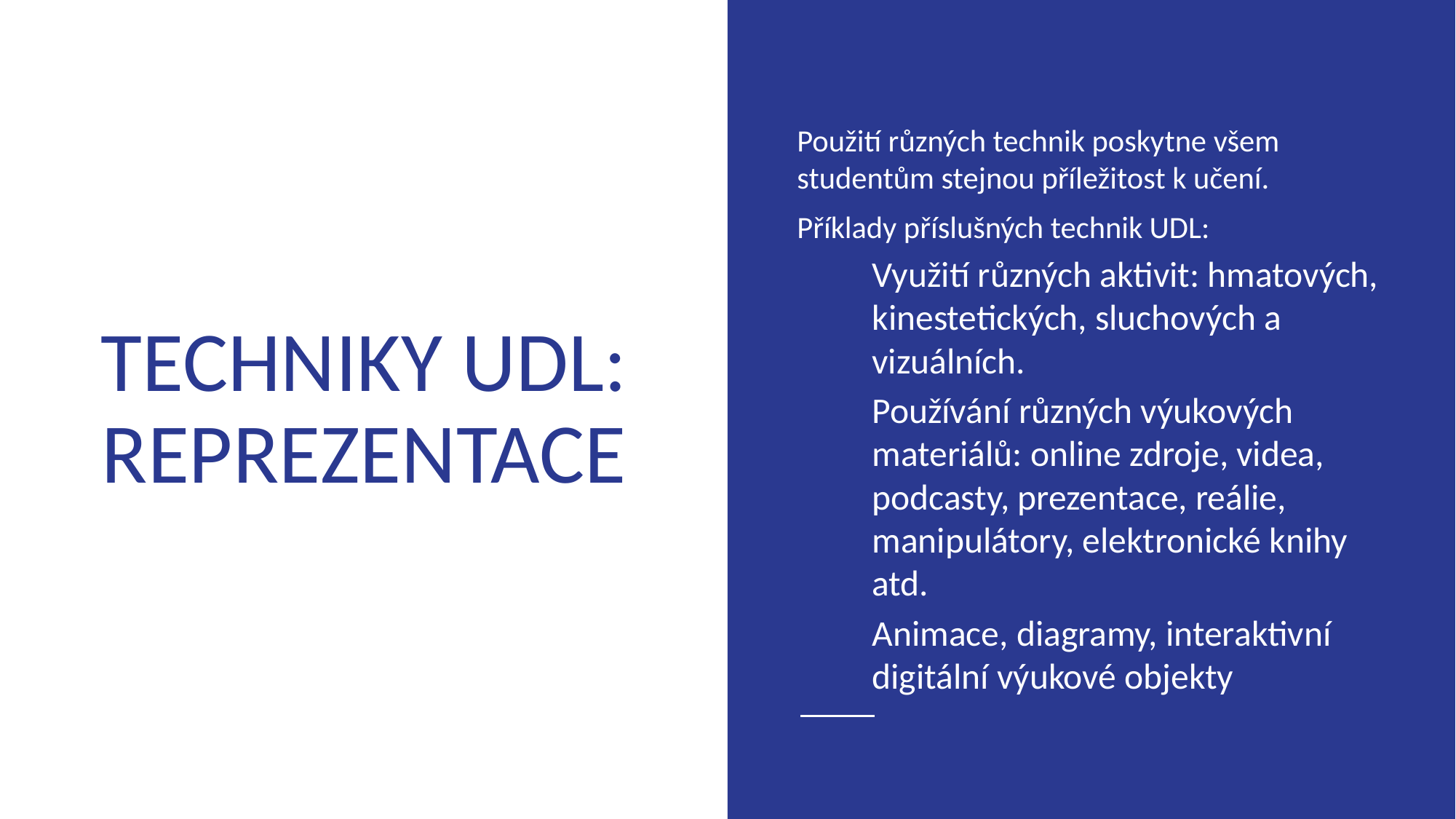

Použití různých technik poskytne všem studentům stejnou příležitost k učení.
Příklady příslušných technik UDL:
Využití různých aktivit: hmatových, kinestetických, sluchových a vizuálních.
Používání různých výukových materiálů: online zdroje, videa, podcasty, prezentace, reálie, manipulátory, elektronické knihy atd.
Animace, diagramy, interaktivní digitální výukové objekty

# TECHNIKY UDL: REPREZENTACE